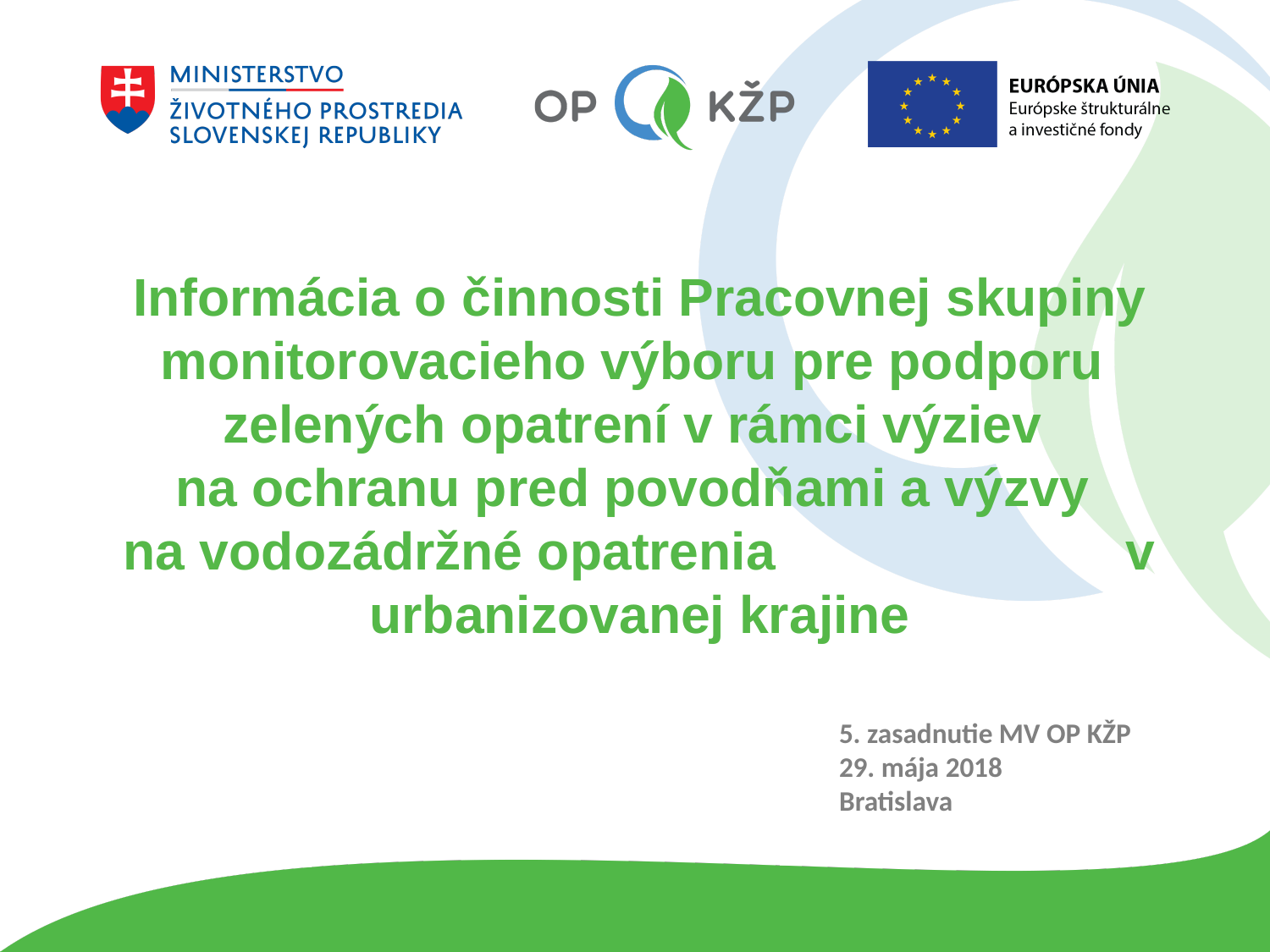

Informácia o činnosti Pracovnej skupiny monitorovacieho výboru pre podporu
zelených opatrení v rámci výziev
na ochranu pred povodňami a výzvy
na vodozádržné opatrenia                        v urbanizovanej krajine
5. zasadnutie MV OP KŽP
29. mája 2018
Bratislava